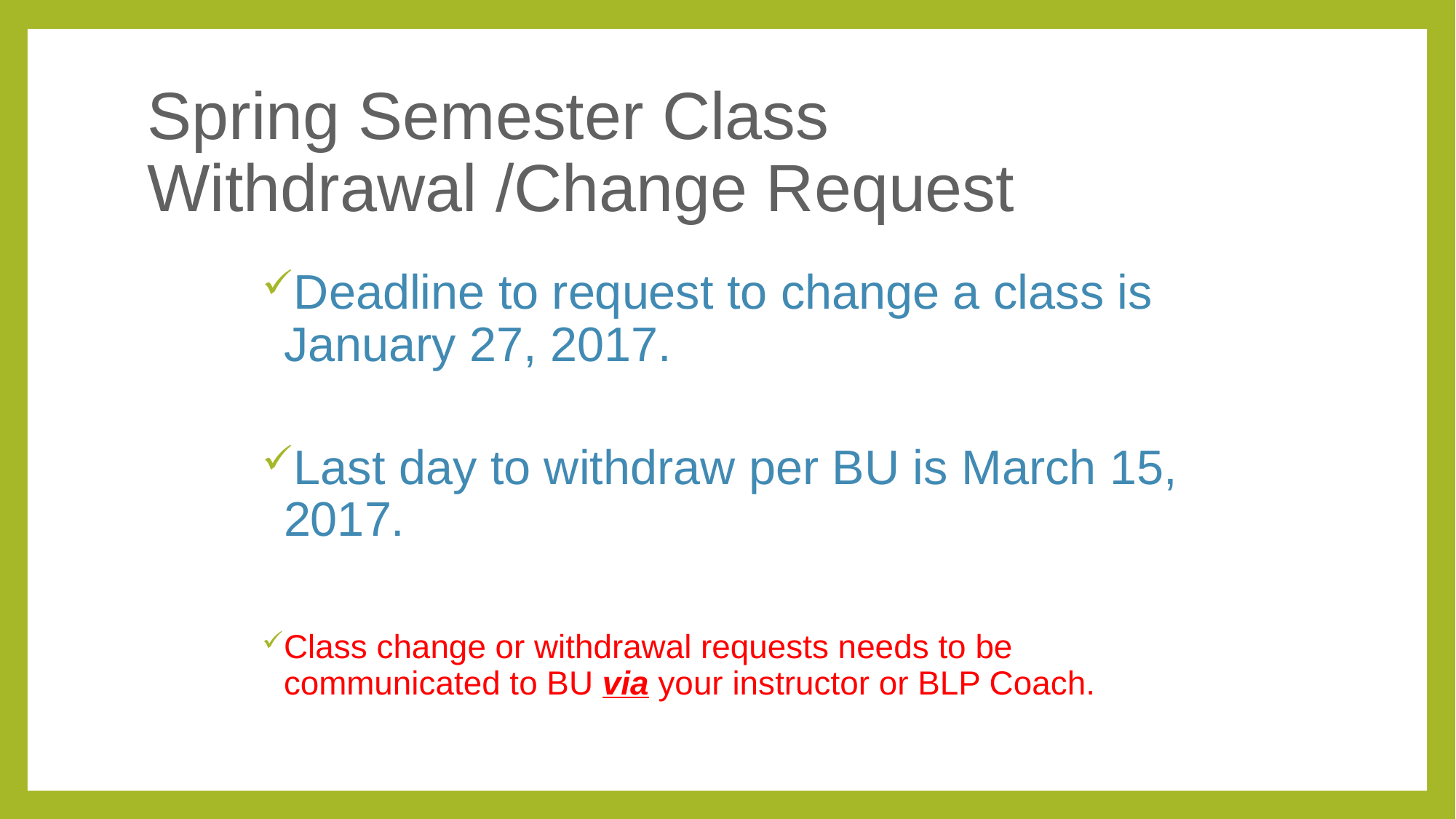

# Spring Semester Class Withdrawal /Change Request

Deadline to request to change a class is January 27, 2017.

Last day to withdraw per BU is March 15, 2017.

Class change or withdrawal requests needs to be communicated to BU via your instructor or BLP Coach.